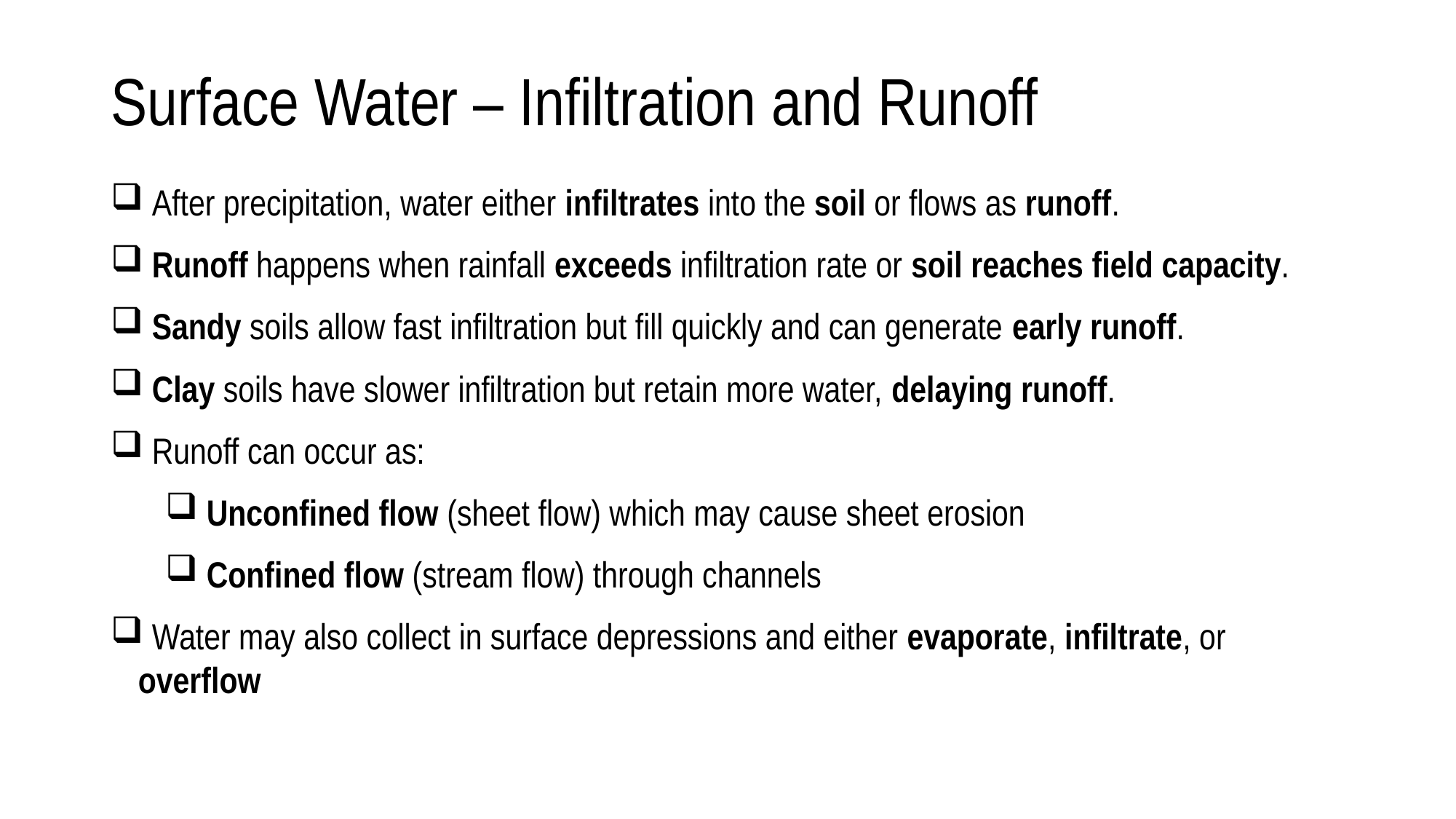

# Surface Water – Infiltration and Runoff
 After precipitation, water either infiltrates into the soil or flows as runoff.
 Runoff happens when rainfall exceeds infiltration rate or soil reaches field capacity.
 Sandy soils allow fast infiltration but fill quickly and can generate early runoff.
 Clay soils have slower infiltration but retain more water, delaying runoff.
 Runoff can occur as:
 Unconfined flow (sheet flow) which may cause sheet erosion
 Confined flow (stream flow) through channels
 Water may also collect in surface depressions and either evaporate, infiltrate, or overflow